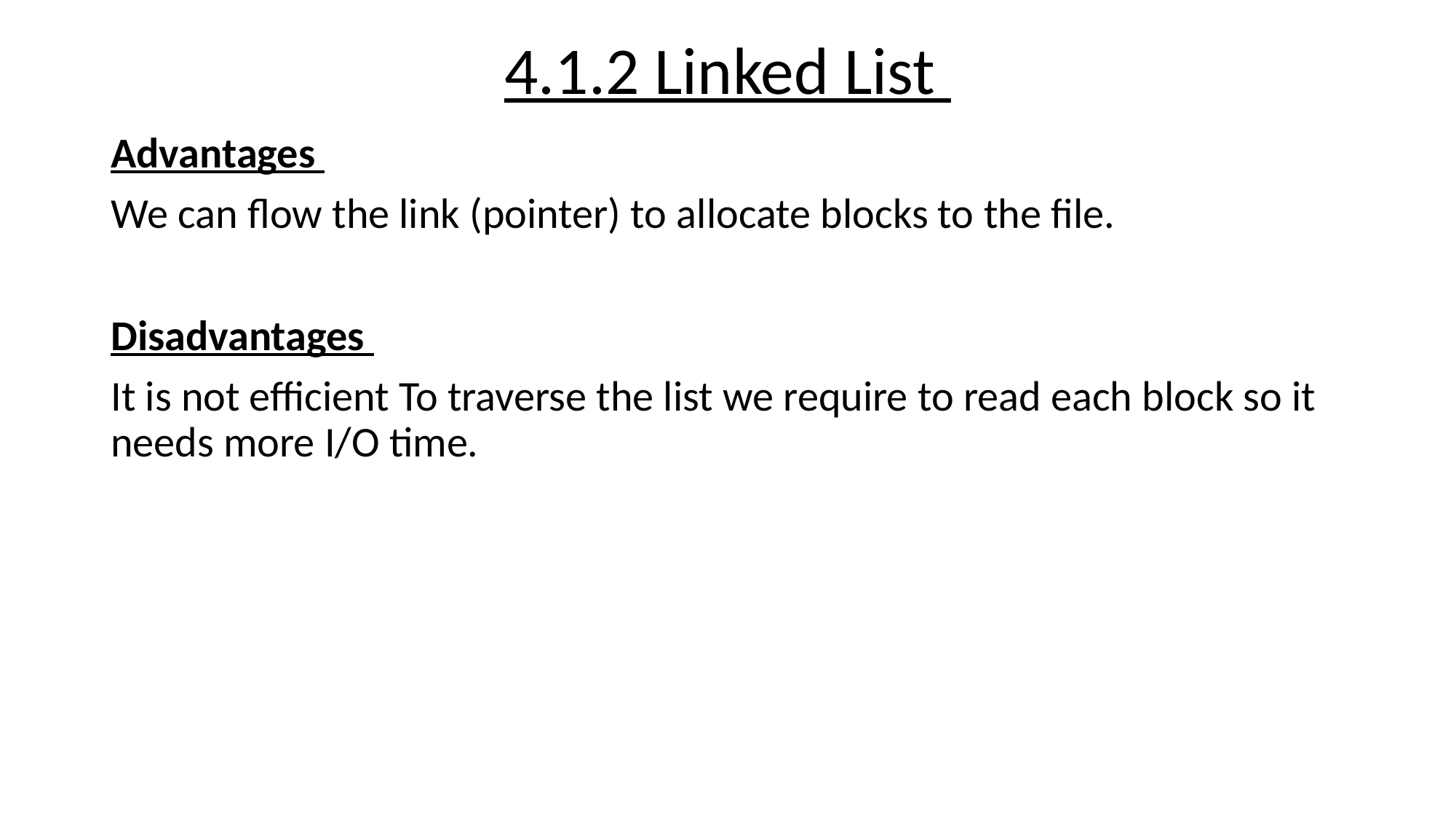

# 4.1.2 Linked List

Advantages
We can flow the link (pointer) to allocate blocks to the file.

Disadvantages
It is not efficient To traverse the list we require to read each block so it needs more I/O time.